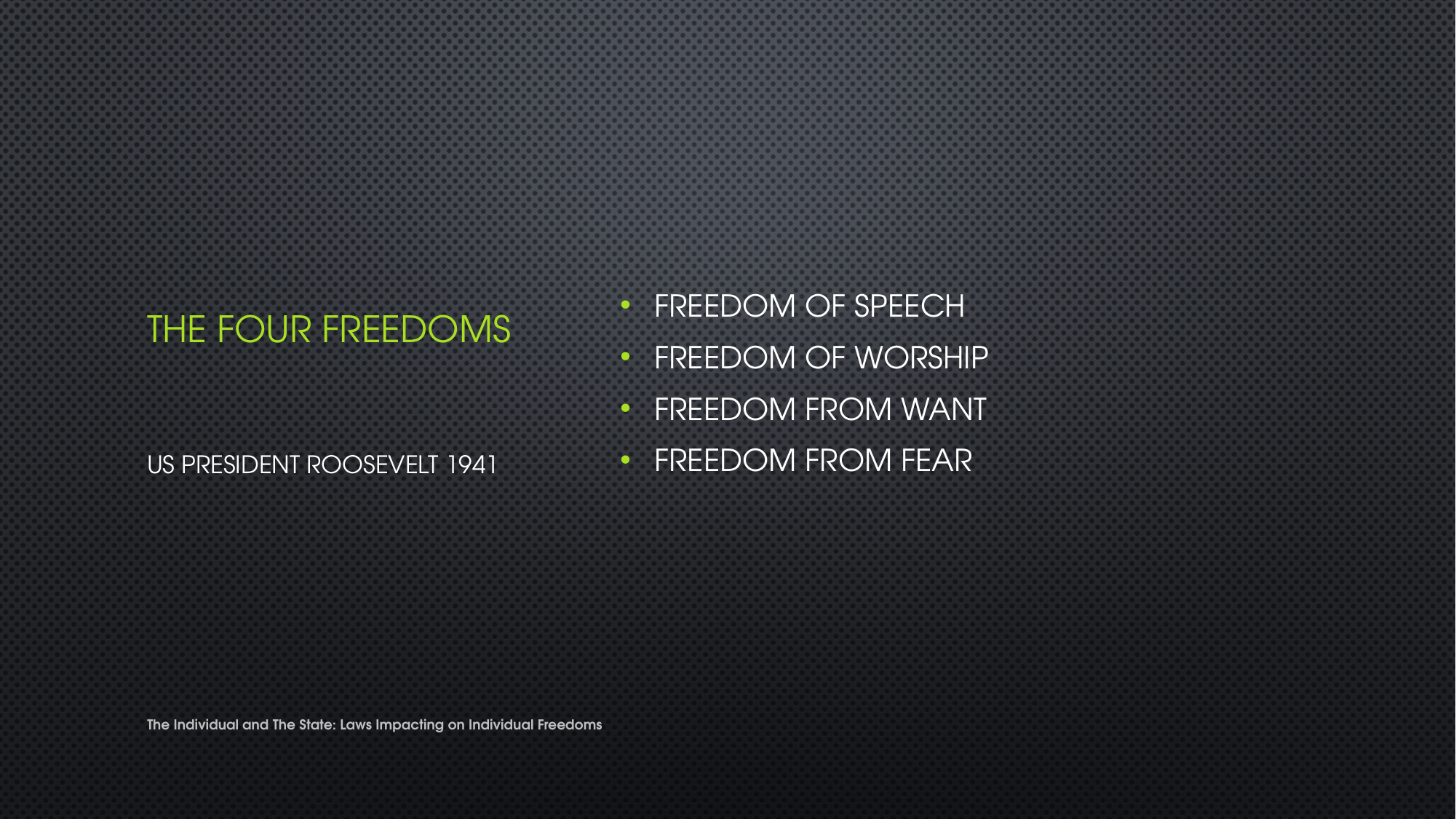

Freedom of speech
Freedom of worship
Freedom from want
Freedom from fear
# The four freedoms
US President Roosevelt 1941
The Individual and The State: Laws Impacting on Individual Freedoms